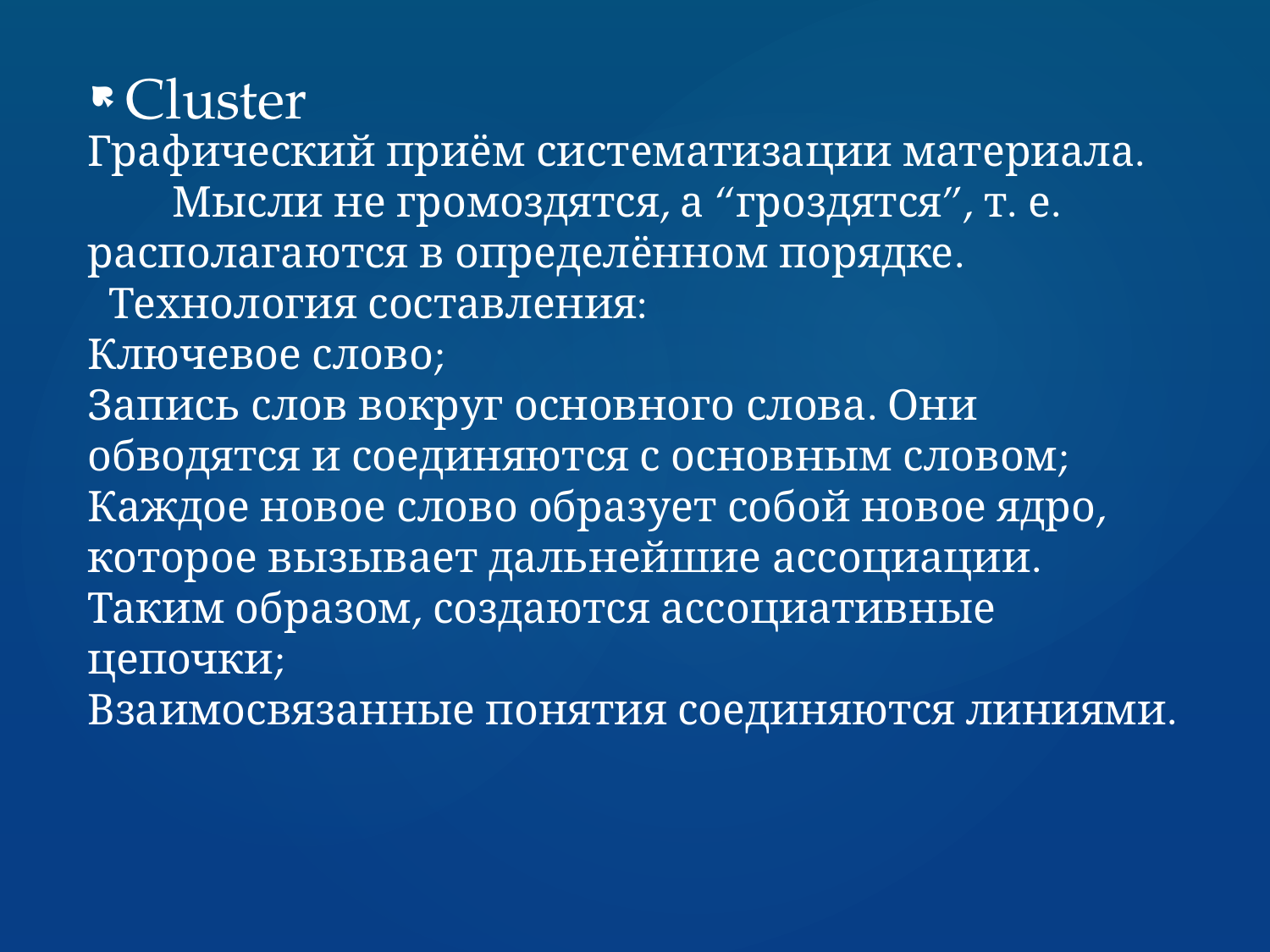

Cluster
# Графический приём систематизации материала. Мысли не громоздятся, а “гроздятся”, т. е. располагаются в определённом порядке. Технология составления: Ключевое слово; Запись слов вокруг основного слова. Они обводятся и соединяются с основным словом; Каждое новое слово образует собой новое ядро, которое вызывает дальнейшие ассоциации. Таким образом, создаются ассоциативные цепочки; Взаимосвязанные понятия соединяются линиями.